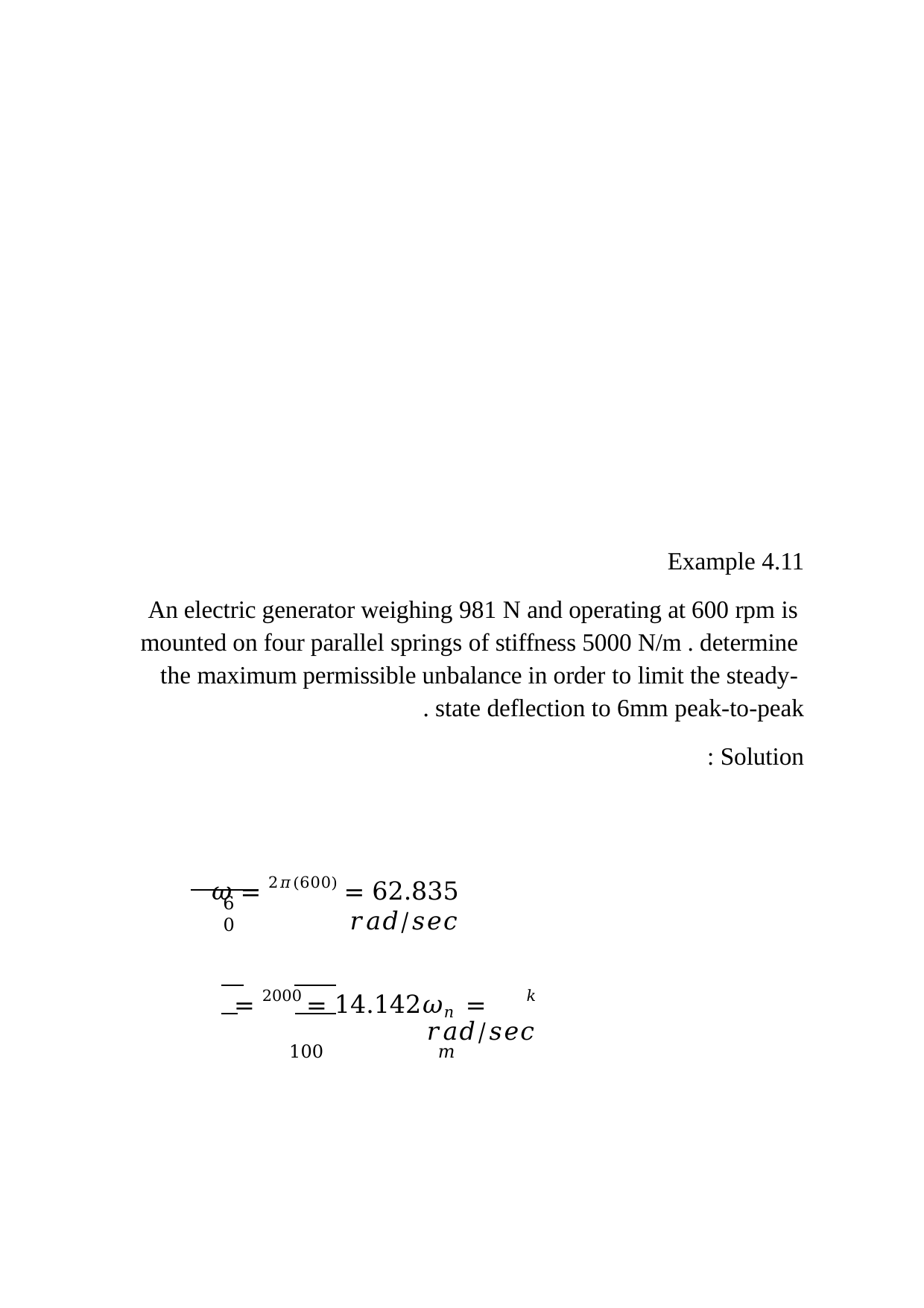

Example 4.11
An electric generator weighing 981 N and operating at 600 rpm is  mounted on four parallel springs of stiffness 5000 N/m . determine  the maximum permissible unbalance in order to limit the steady-  state deflection to 6mm peak-to-peak .
Solution :
𝜔 = 2𝜋(600) = 62.835 𝑟𝑎𝑑/𝑠𝑒𝑐

60

𝜔𝑛  =     𝑘	= 2000 = 14.142 𝑟𝑎𝑑/𝑠𝑒𝑐
𝑚	100